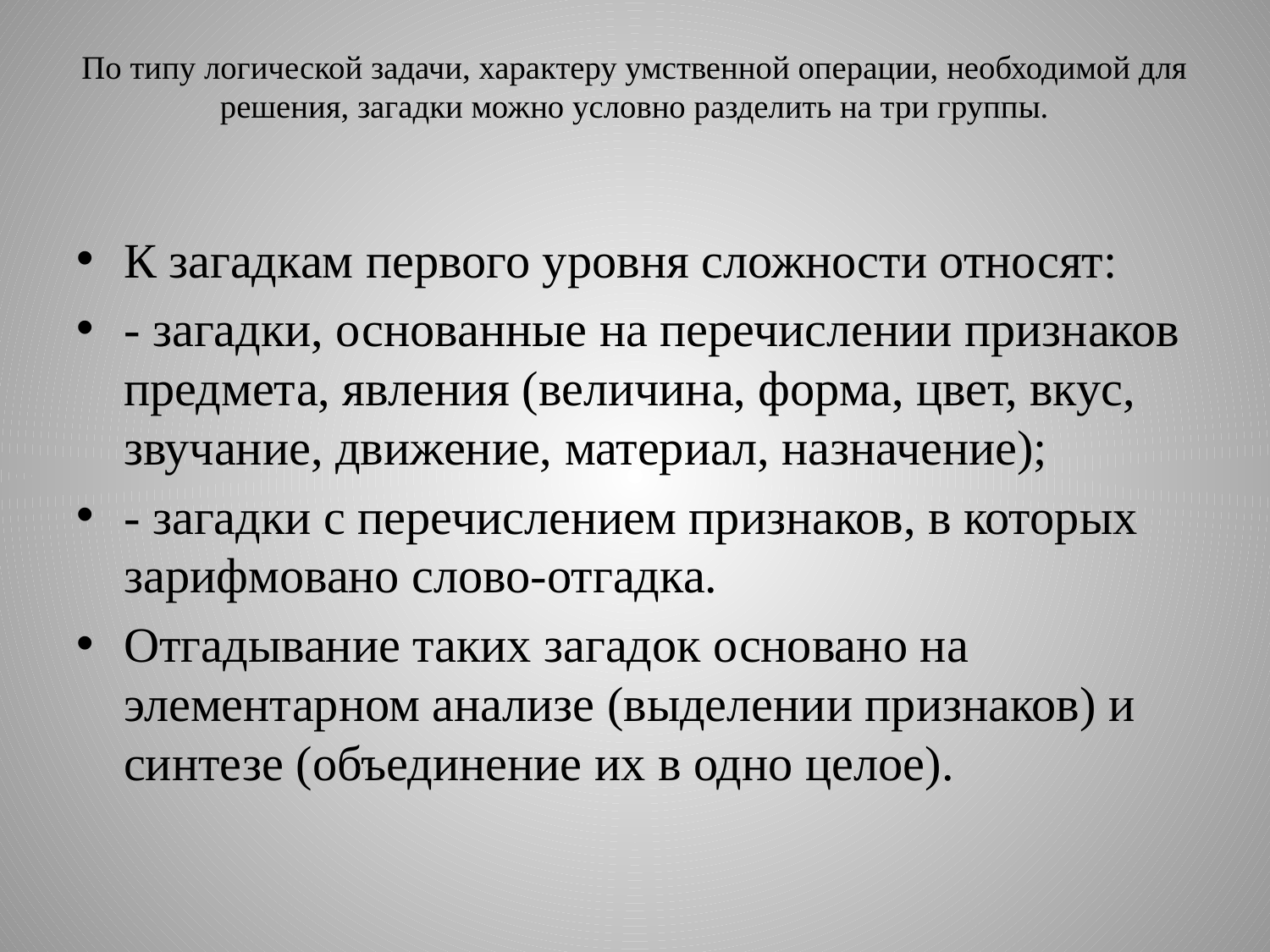

# По типу логической задачи, характеру умственной операции, необходимой для решения, загадки можно условно разделить на три группы.
К загадкам первого уровня сложности относят:
- загадки, основанные на перечислении признаков предмета, явления (величина, форма, цвет, вкус, звучание, движение, материал, назначение);
- загадки с перечислением признаков, в которых зарифмовано слово-отгадка.
Отгадывание таких загадок основано на элементарном анализе (выделении признаков) и синтезе (объединение их в одно целое).